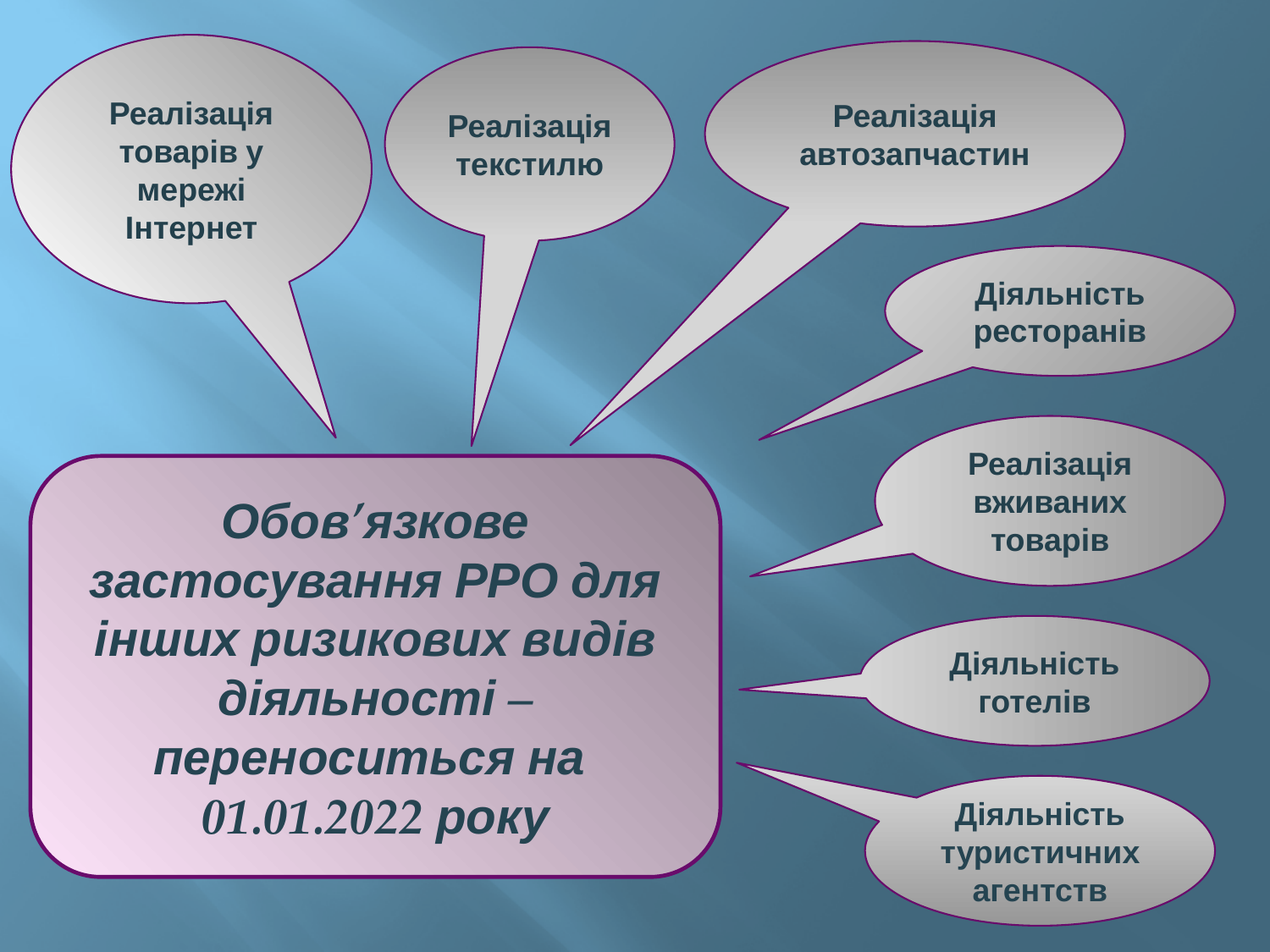

Реалізація товарів у мережі Інтернет
Реалізація автозапчастин
Реалізація текстилю
Діяльність ресторанів
Реалізація вживаних товарів
Обов’язкове застосування РРО для інших ризикових видів діяльності –переноситься на
01.01.2022 року
Діяльність готелів
Діяльність туристичних агентств